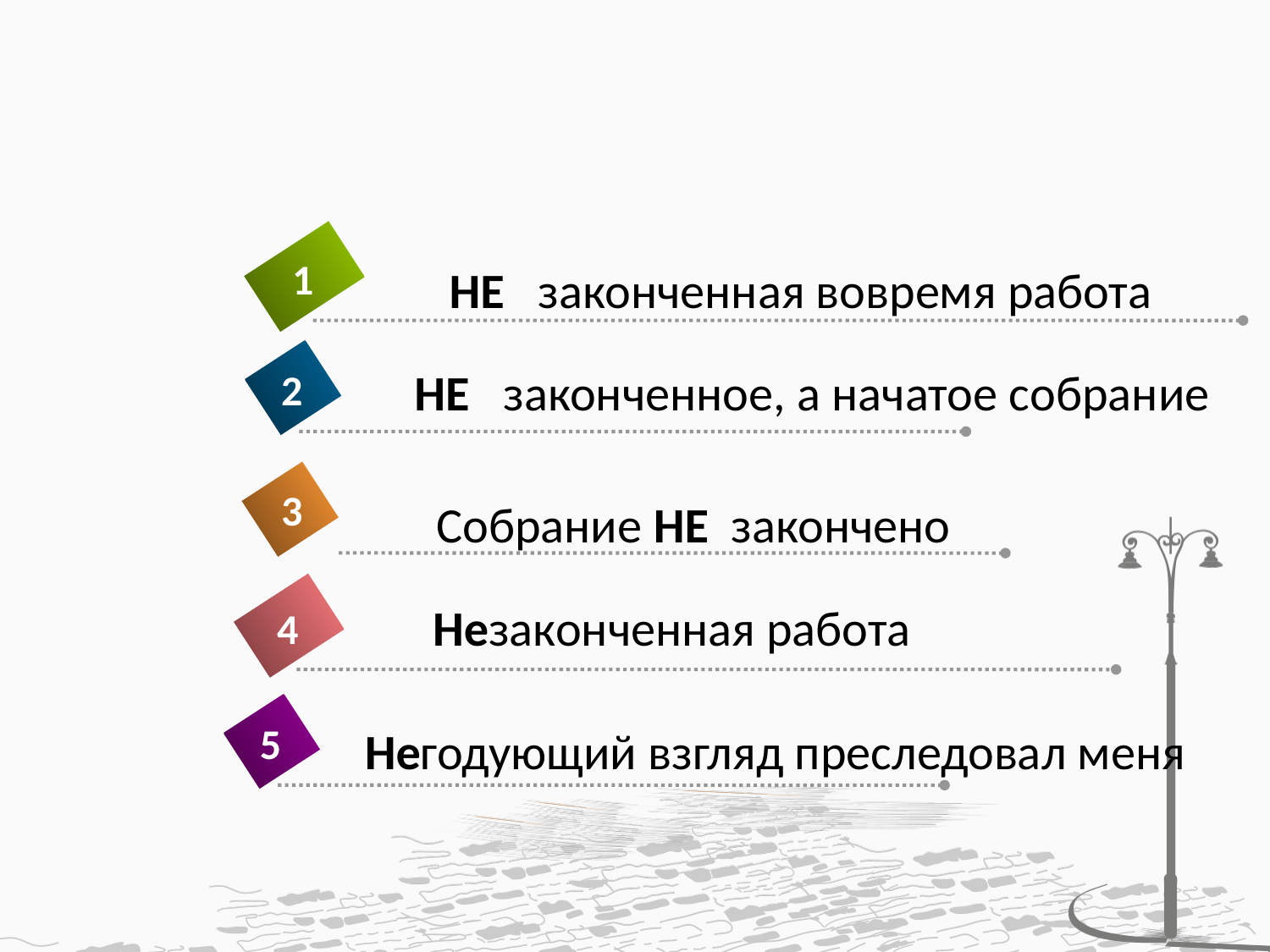

#

1
НЕ   законченная вовремя работа

НЕ   законченное, а начатое собрание
2

3
Собрание НЕ  закончено

Незаконченная работа
4

5
Негодующий взгляд преследовал меня